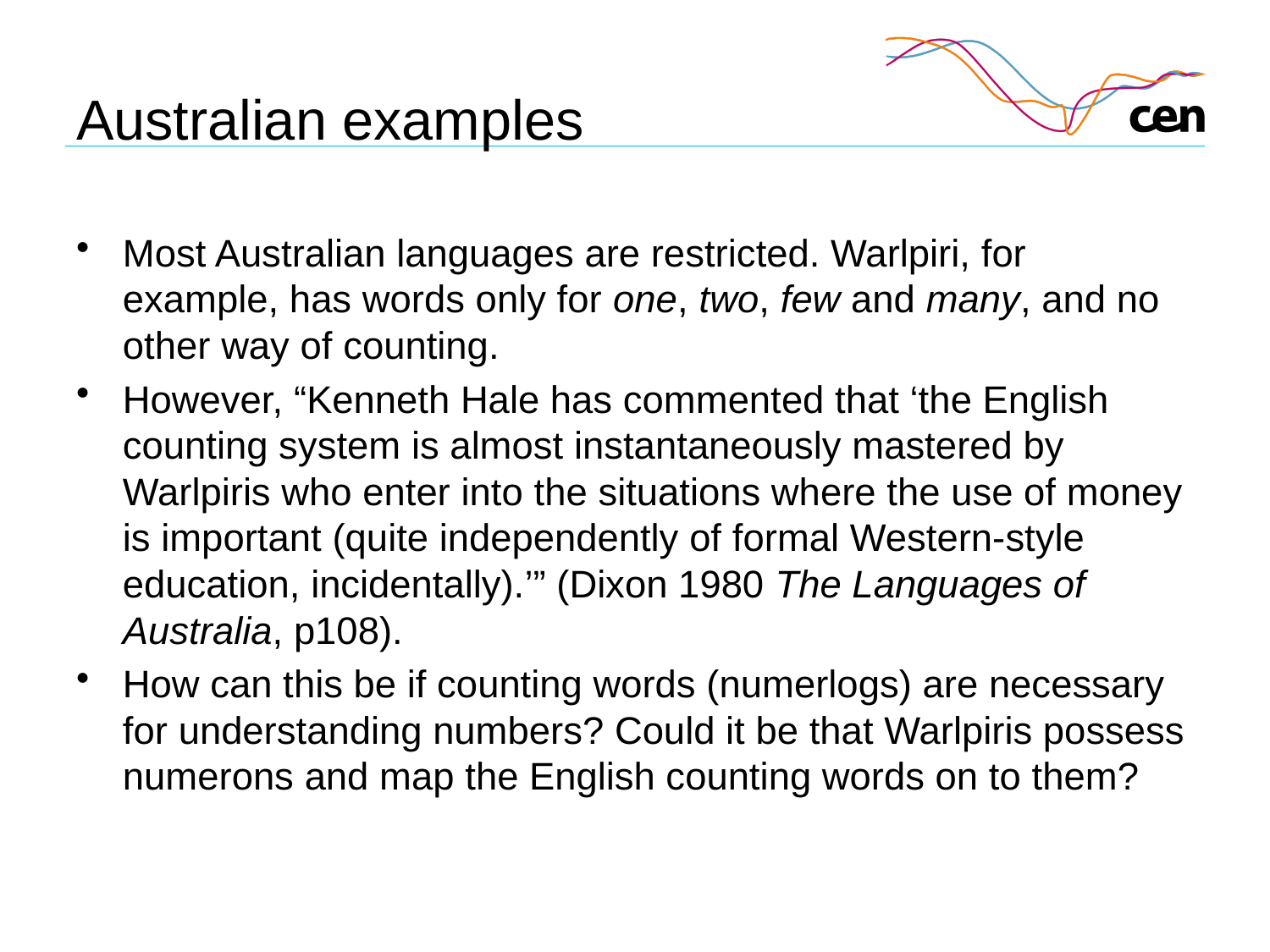

# Australian examples
Most Australian languages are restricted. Warlpiri, for example, has words only for one, two, few and many, and no other way of counting.
However, “Kenneth Hale has commented that ‘the English counting system is almost instantaneously mastered by Warlpiris who enter into the situations where the use of money is important (quite independently of formal Western-style education, incidentally).’” (Dixon 1980 The Languages of Australia, p108).
How can this be if counting words (numerlogs) are necessary for understanding numbers? Could it be that Warlpiris possess numerons and map the English counting words on to them?